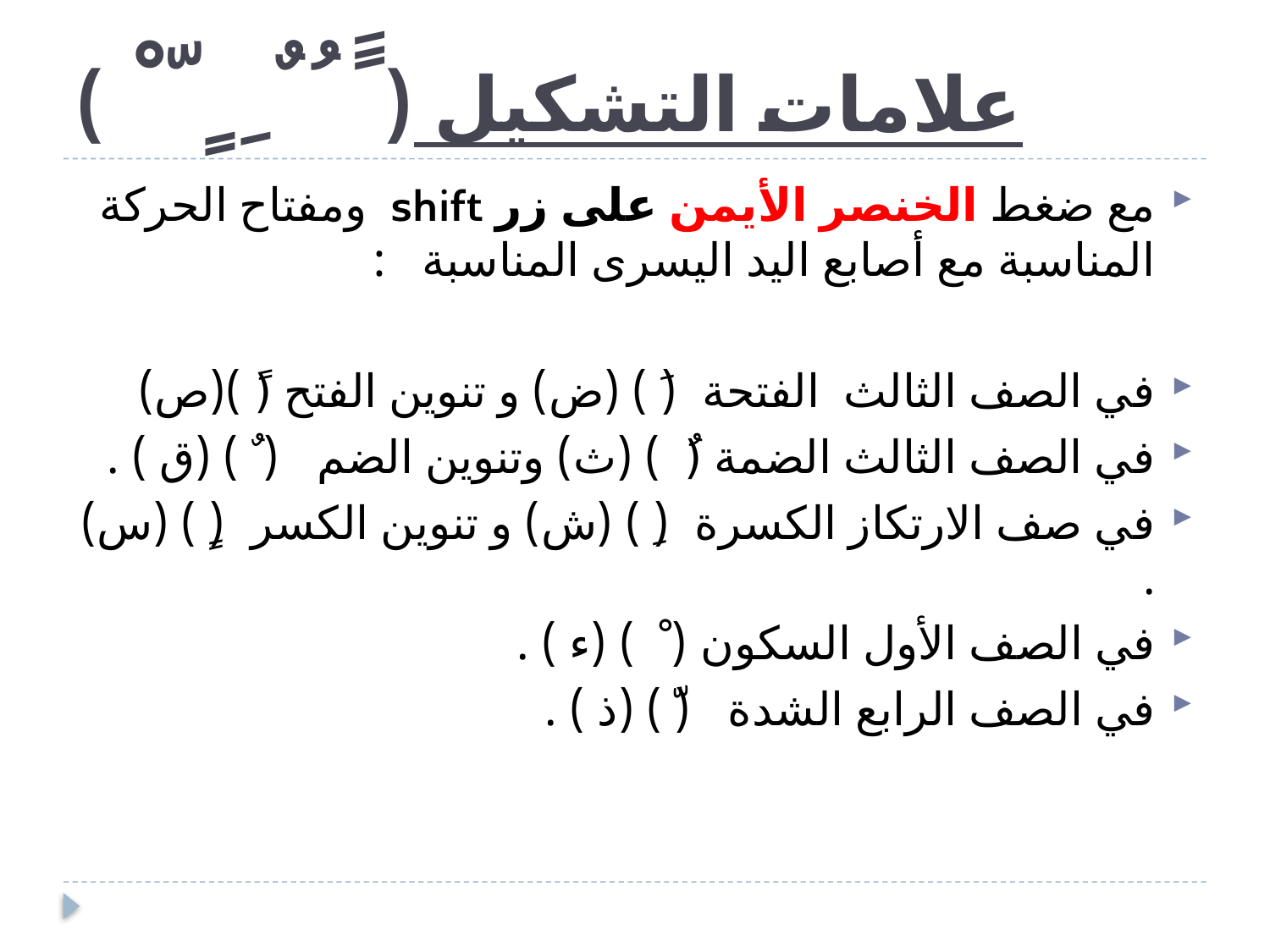

# علامات التشكيل (  ًَ ُ ٌ ِ ٍ ّ ْ )
مع ضغط الخنصر الأيمن على زر shift  ومفتاح الحركة المناسبة مع أصابع اليد اليسرى المناسبة   :

في الصف الثالث  الفتحة ( َ ) (ض) و تنوين الفتح (ً )(ص)
في الصف الثالث الضمة (ُ  ) (ث) وتنوين الضم  (  ٌ ) (ق ) .
في صف الارتكاز الكسرة ( ِ ) (ش) و تنوين الكسر ( ٍ ) (س) .
في الصف الأول السكون(  ْ  ) (ء ) .
في الصف الرابع الشدة  ( ّ ) (ذ ) .